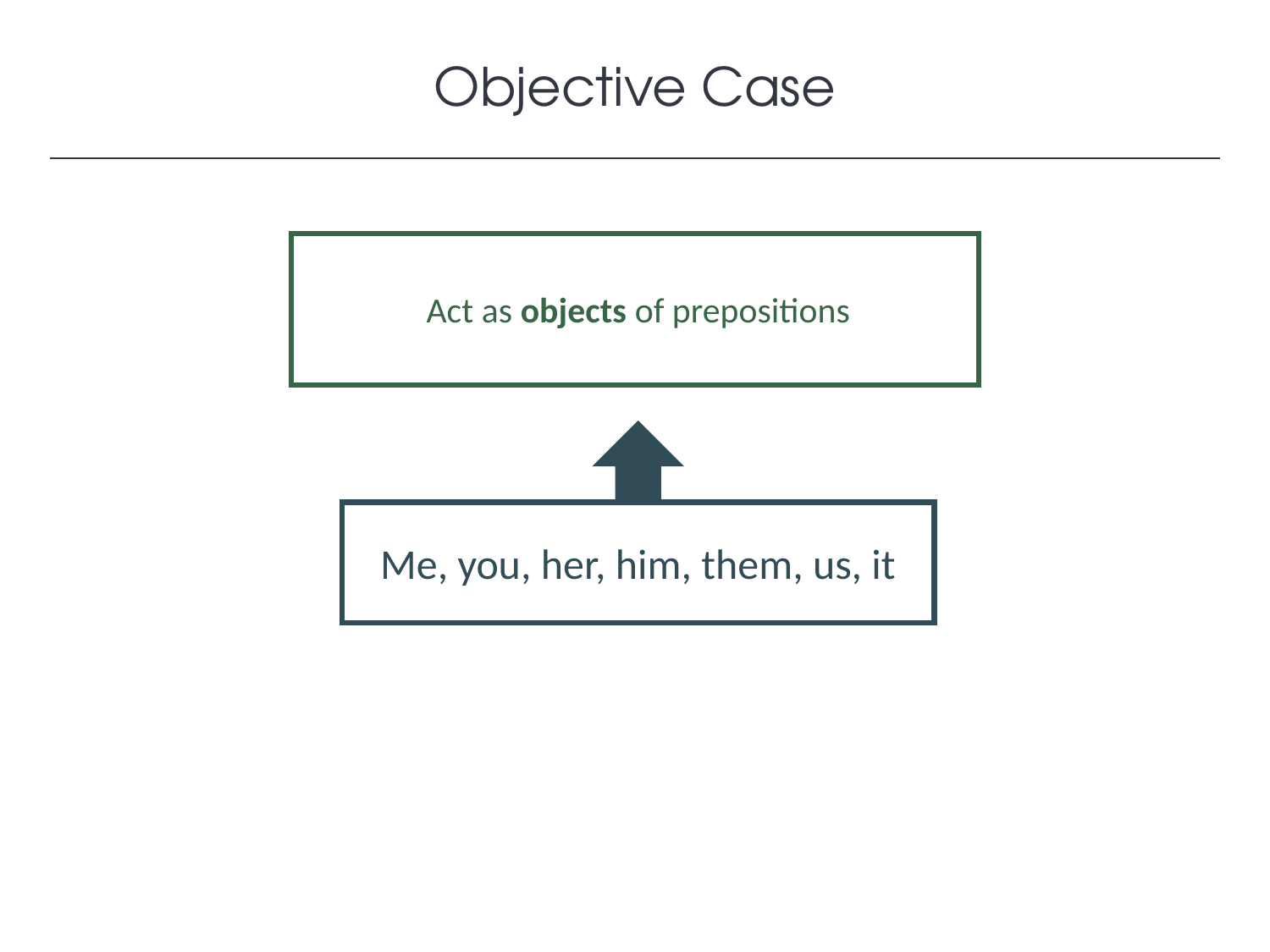

Objective Case
HAWKES LEARNING

Act as objects of prepositions

Me, you, her, him, them, us, it